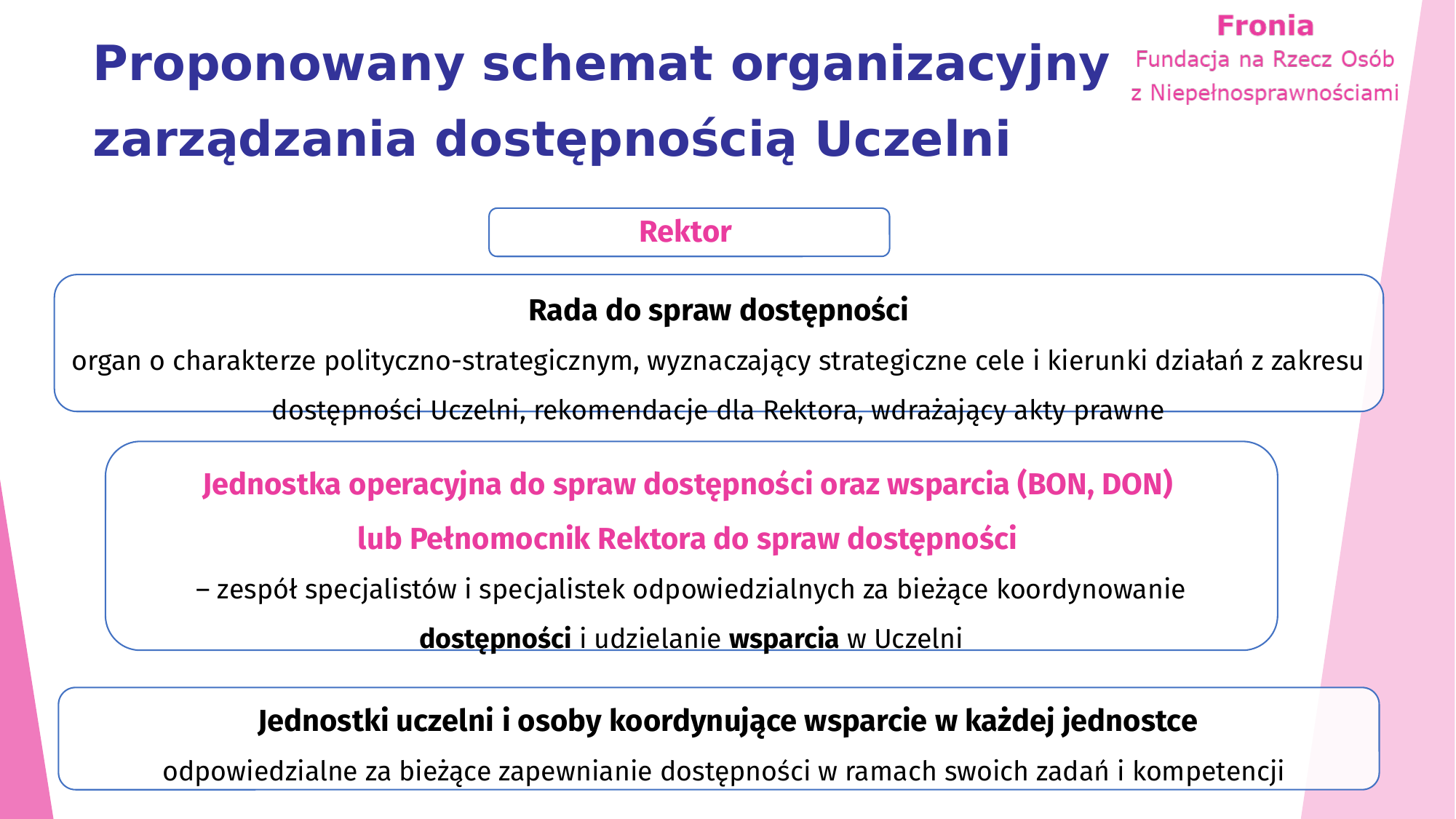

# Proponowany schemat organizacyjny zarządzania dostępnością Uczelni

Rektor

Rada do spraw dostępności
organ o charakterze polityczno-strategicznym, wyznaczający strategiczne cele i kierunki działań z zakresu dostępności Uczelni, rekomendacje dla Rektora, wdrażający akty prawne

Jednostka operacyjna do spraw dostępności oraz wsparcia (BON, DON)
lub Pełnomocnik Rektora do spraw dostępności
– zespół specjalistów i specjalistek odpowiedzialnych za bieżące koordynowanie dostępności i udzielanie wsparcia w Uczelni
Jednostki uczelni i osoby koordynujące wsparcie w każdej jednostce
odpowiedzialne za bieżące zapewnianie dostępności w ramach swoich zadań i kompetencji